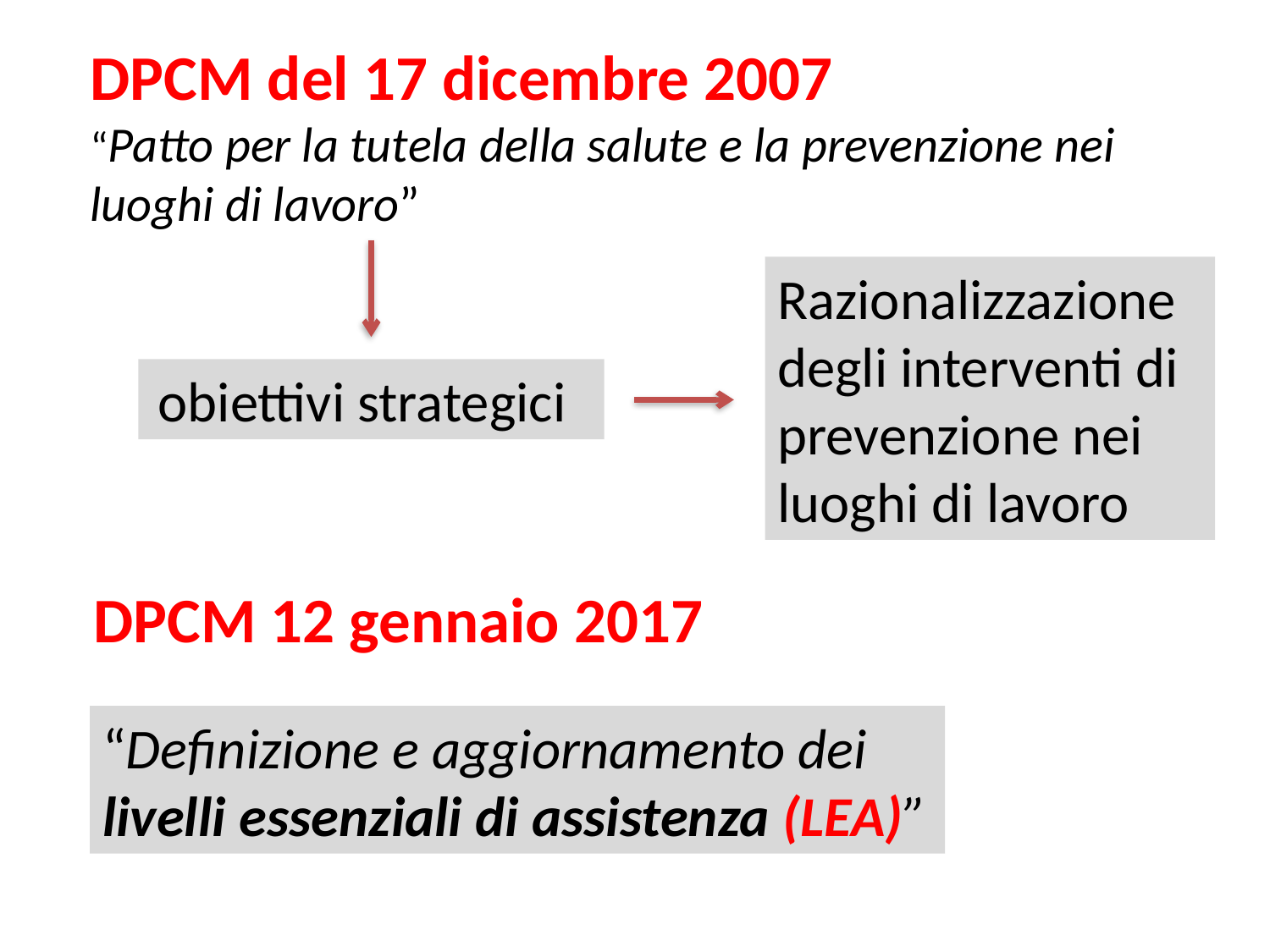

DPCM del 17 dicembre 2007
“Patto per la tutela della salute e la prevenzione nei luoghi di lavoro”
Razionalizzazione degli interventi di prevenzione nei luoghi di lavoro
 obiettivi strategici
DPCM 12 gennaio 2017
“Definizione e aggiornamento dei livelli essenziali di assistenza (LEA)”